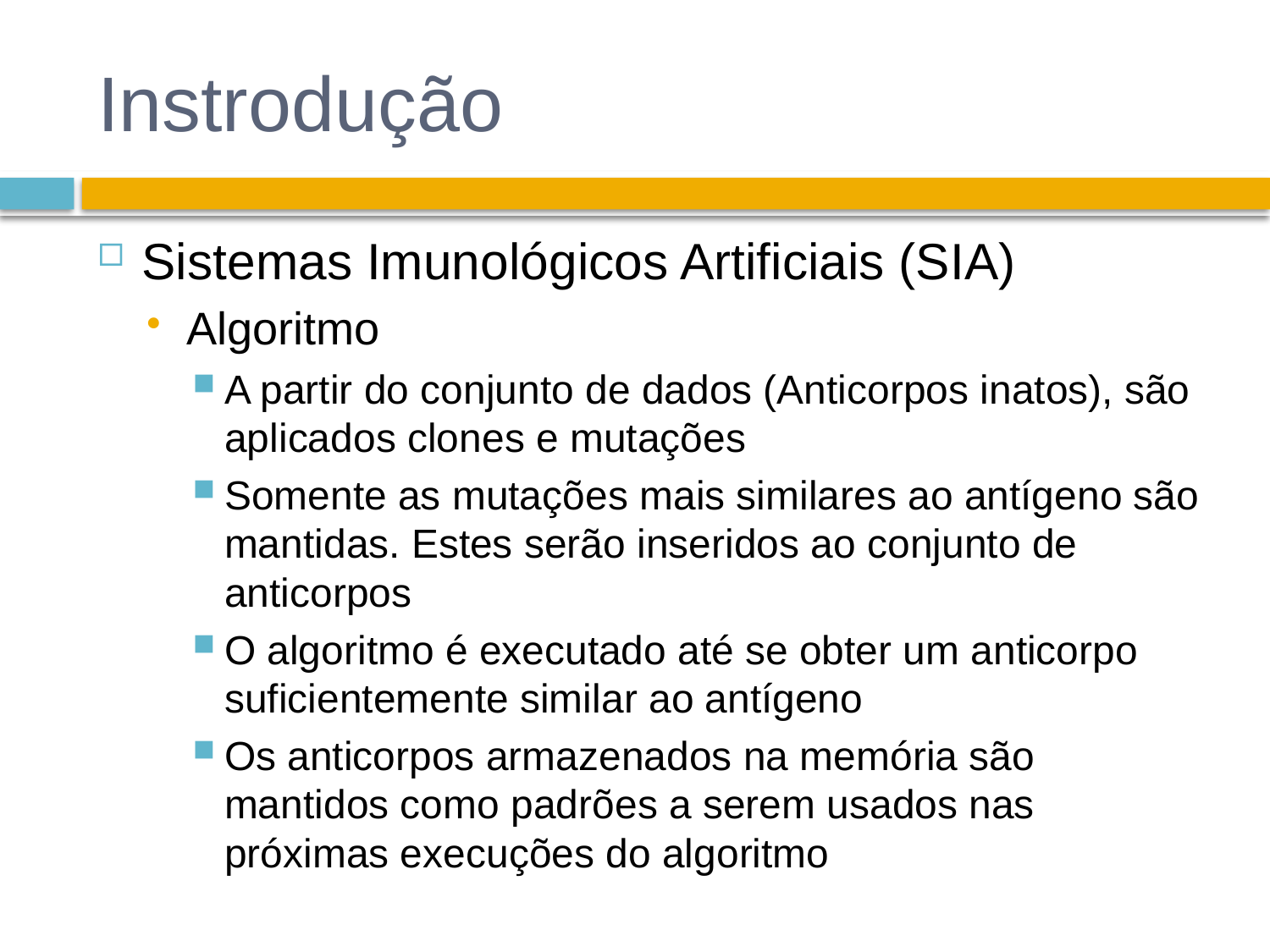

# Instrodução
Sistemas Imunológicos Artificiais (SIA)
Algoritmo
A partir do conjunto de dados (Anticorpos inatos), são aplicados clones e mutações
Somente as mutações mais similares ao antígeno são mantidas. Estes serão inseridos ao conjunto de anticorpos
O algoritmo é executado até se obter um anticorpo suficientemente similar ao antígeno
Os anticorpos armazenados na memória são mantidos como padrões a serem usados nas próximas execuções do algoritmo